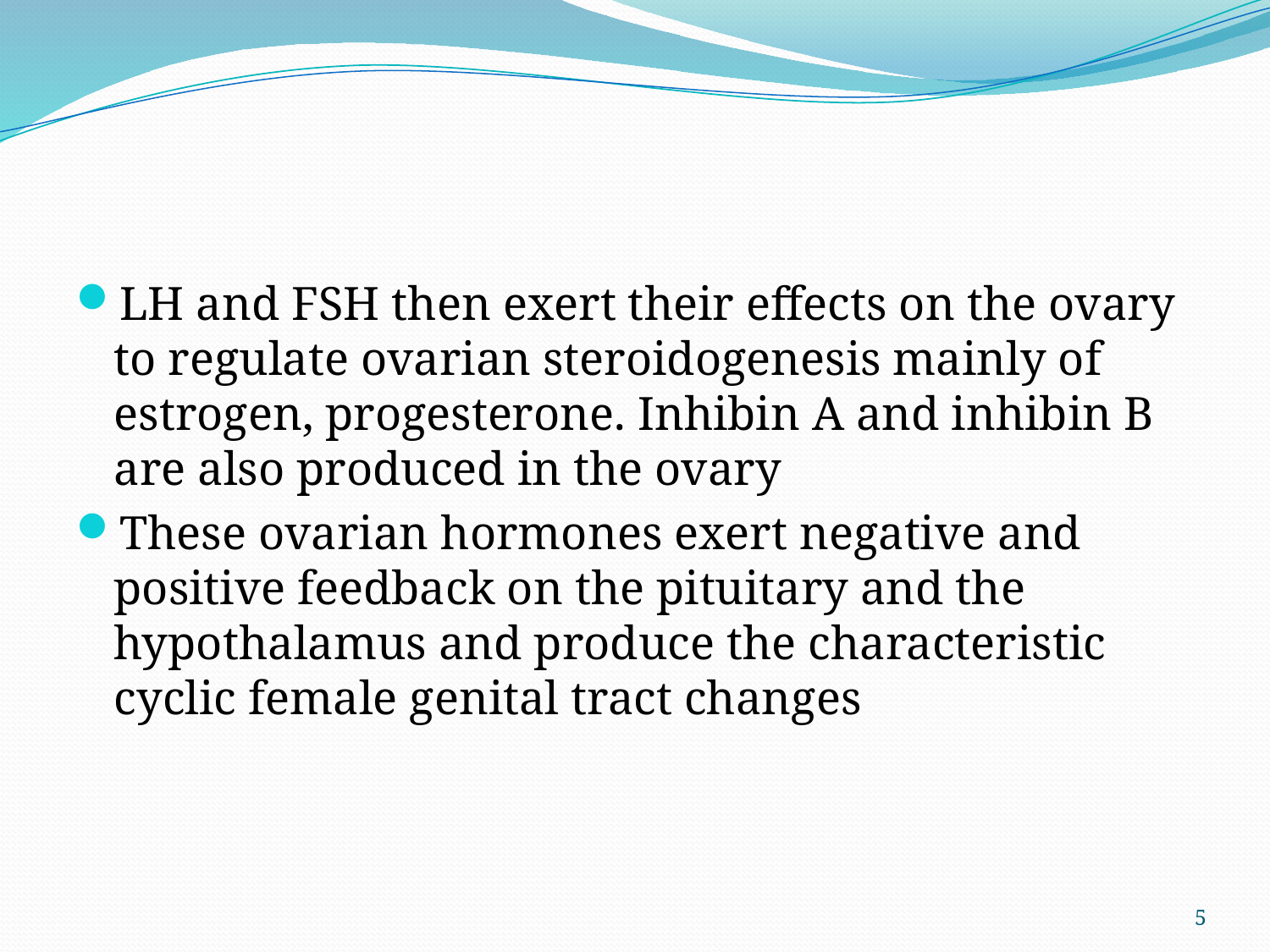

#
LH and FSH then exert their effects on the ovary to regulate ovarian steroidogenesis mainly of estrogen, progesterone. Inhibin A and inhibin B are also produced in the ovary
These ovarian hormones exert negative and positive feedback on the pituitary and the hypothalamus and produce the characteristic cyclic female genital tract changes
5